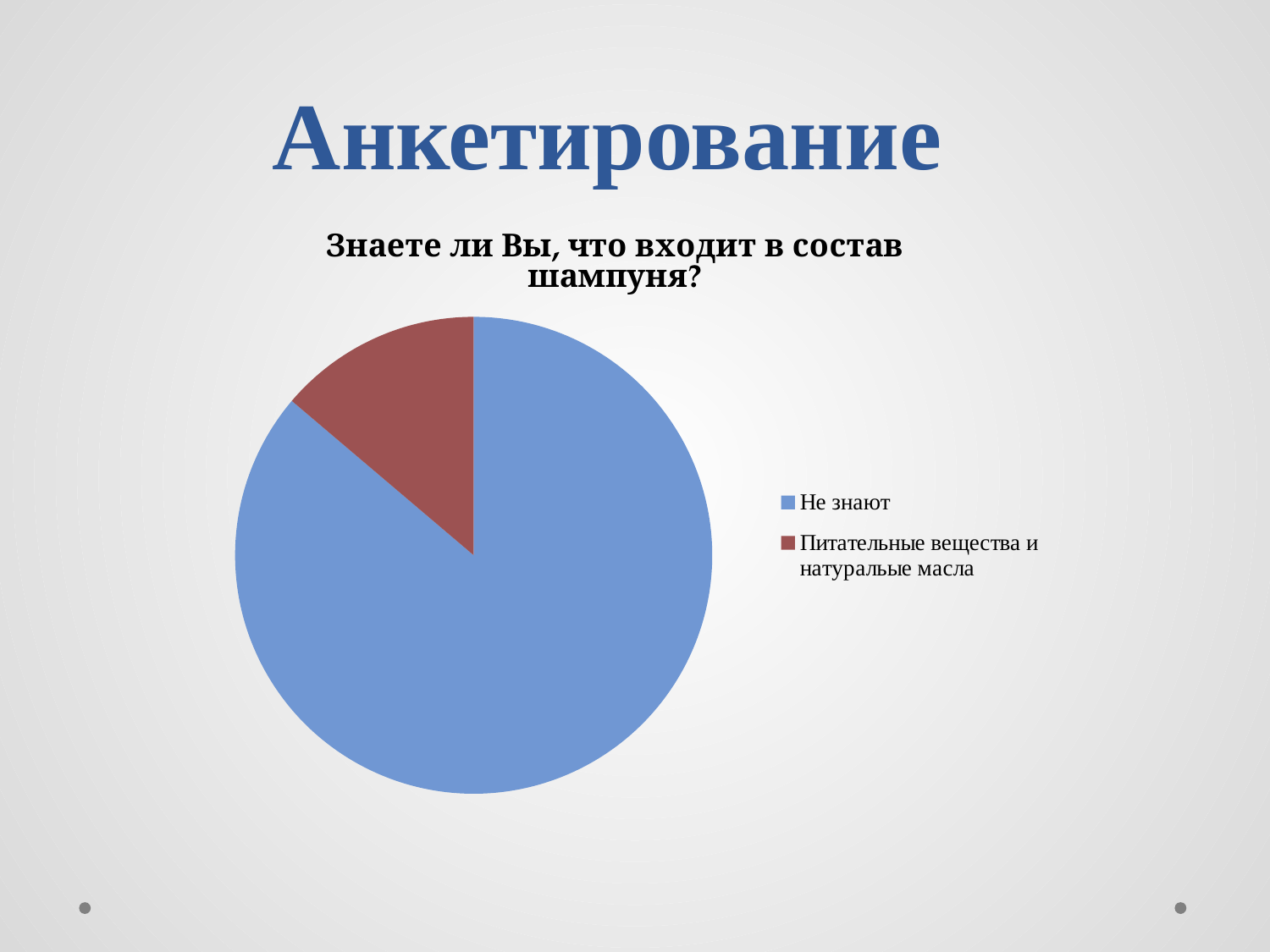

# Анкетирование

### Chart: Знаете ли Вы, что входит в состав шампуня?

| Category | Продажи |
|---|---|
| Не знают | 20.0 |
| Питательные вещества и натуральые масла | 3.2 |